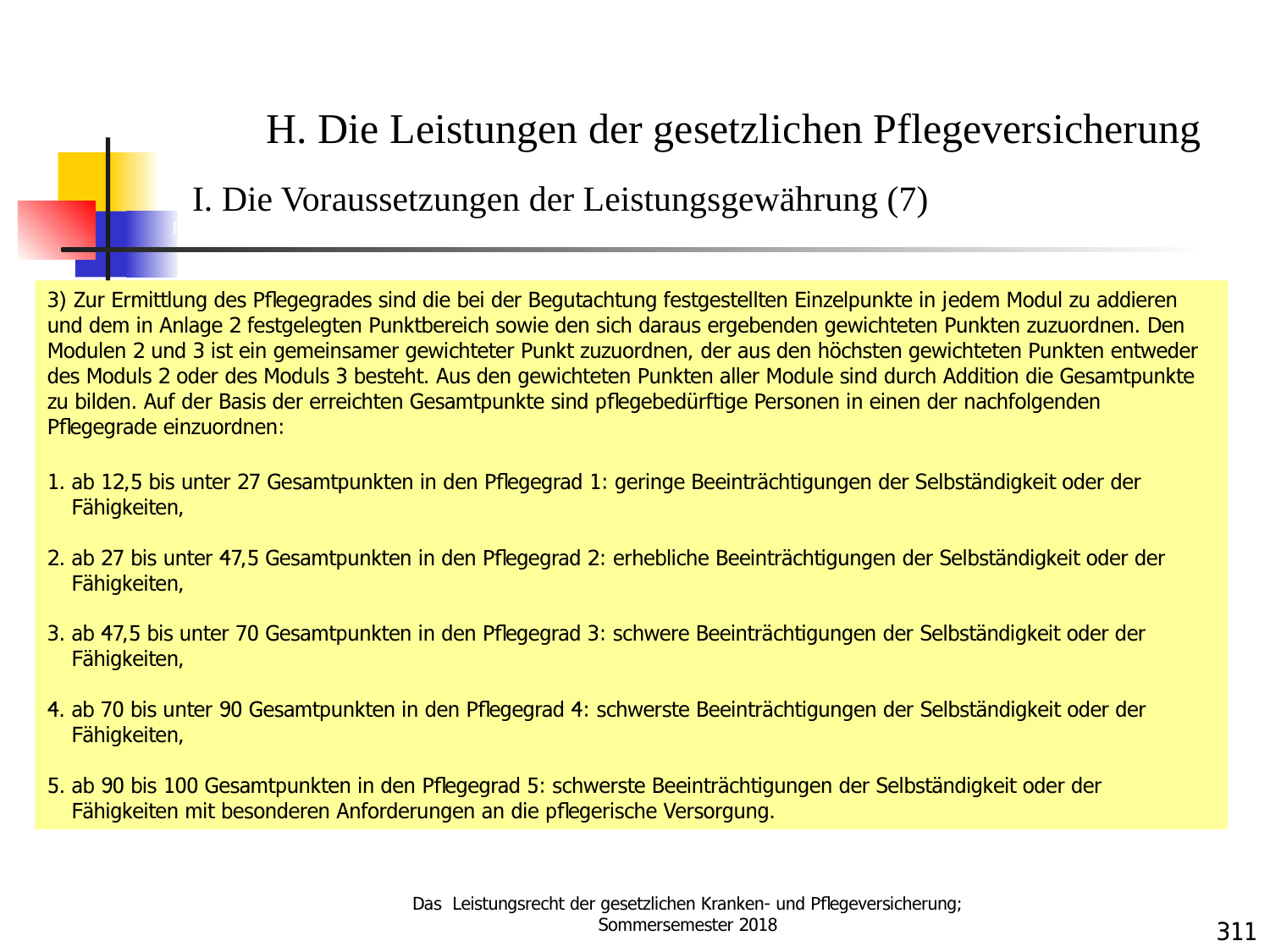

PV 5
H. Die Leistungen der gesetzlichen Pflegeversicherung
I. Die Voraussetzungen der Leistungsgewährung (7)
3) Zur Ermittlung des Pflegegrades sind die bei der Begutachtung festgestellten Einzelpunkte in jedem Modul zu addieren und dem in Anlage 2 festgelegten Punktbereich sowie den sich daraus ergebenden gewichteten Punkten zuzuordnen. Den Modulen 2 und 3 ist ein gemeinsamer gewichteter Punkt zuzuordnen, der aus den höchsten gewichteten Punkten entweder des Moduls 2 oder des Moduls 3 besteht. Aus den gewichteten Punkten aller Module sind durch Addition die Gesamtpunkte zu bilden. Auf der Basis der erreichten Gesamtpunkte sind pflegebedürftige Personen in einen der nachfolgenden Pflegegrade einzuordnen:

1. ab 12,5 bis unter 27 Gesamtpunkten in den Pflegegrad 1: geringe Beeinträchtigungen der Selbständigkeit oder der Fähigkeiten,

2. ab 27 bis unter 47,5 Gesamtpunkten in den Pflegegrad 2: erhebliche Beeinträchtigungen der Selbständigkeit oder der Fähigkeiten,

3. ab 47,5 bis unter 70 Gesamtpunkten in den Pflegegrad 3: schwere Beeinträchtigungen der Selbständigkeit oder der Fähigkeiten,

4. ab 70 bis unter 90 Gesamtpunkten in den Pflegegrad 4: schwerste Beeinträchtigungen der Selbständigkeit oder der Fähigkeiten,

5. ab 90 bis 100 Gesamtpunkten in den Pflegegrad 5: schwerste Beeinträchtigungen der Selbständigkeit oder der Fähigkeiten mit besonderen Anforderungen an die pflegerische Versorgung.
Das  Leistungsrecht der gesetzlichen Kranken- und Pflegeversicherung; Sommersemester 2018
311